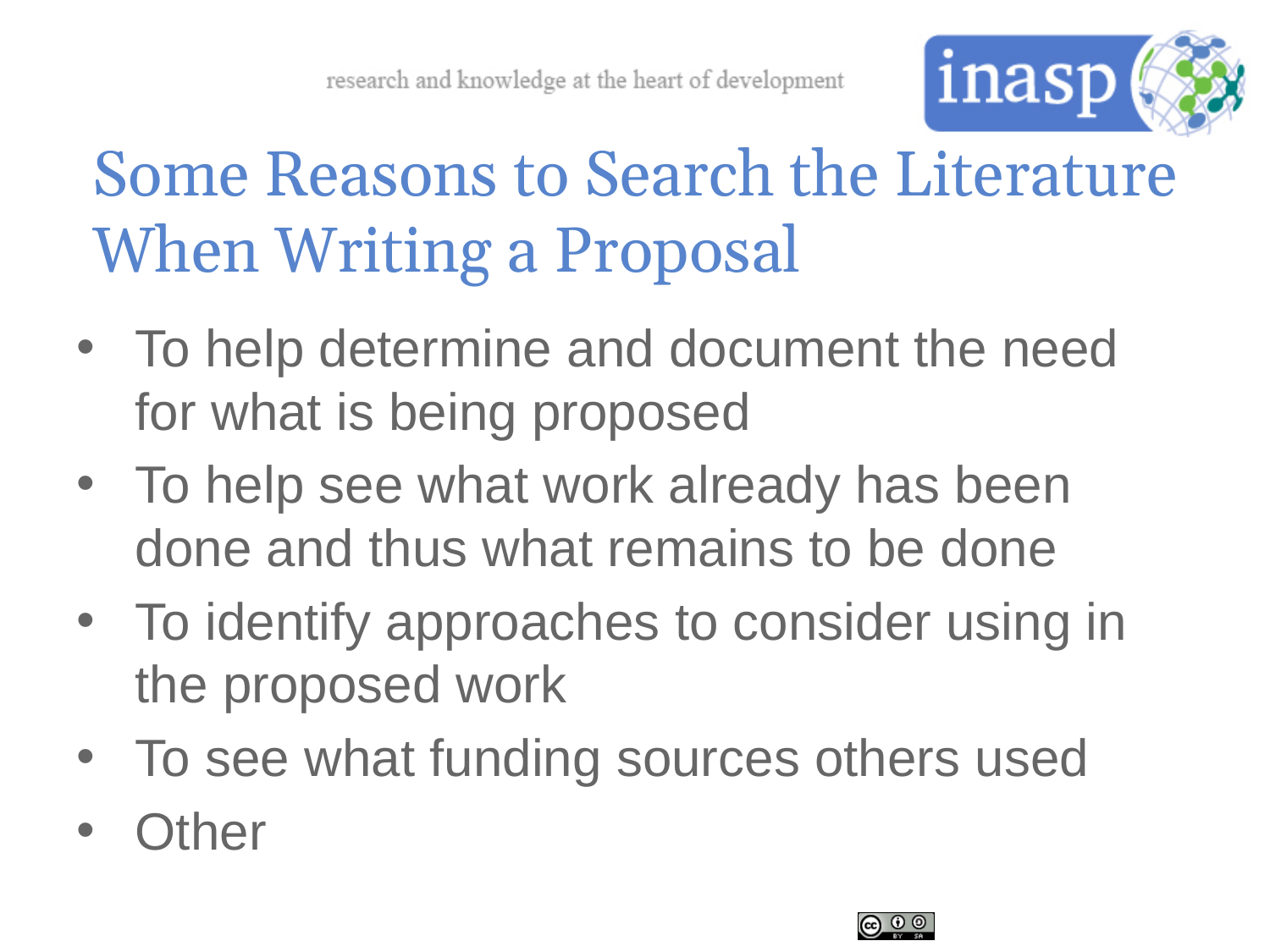

# Some Reasons to Search the Literature When Writing a Proposal
To help determine and document the need for what is being proposed
To help see what work already has been done and thus what remains to be done
To identify approaches to consider using in the proposed work
To see what funding sources others used
Other